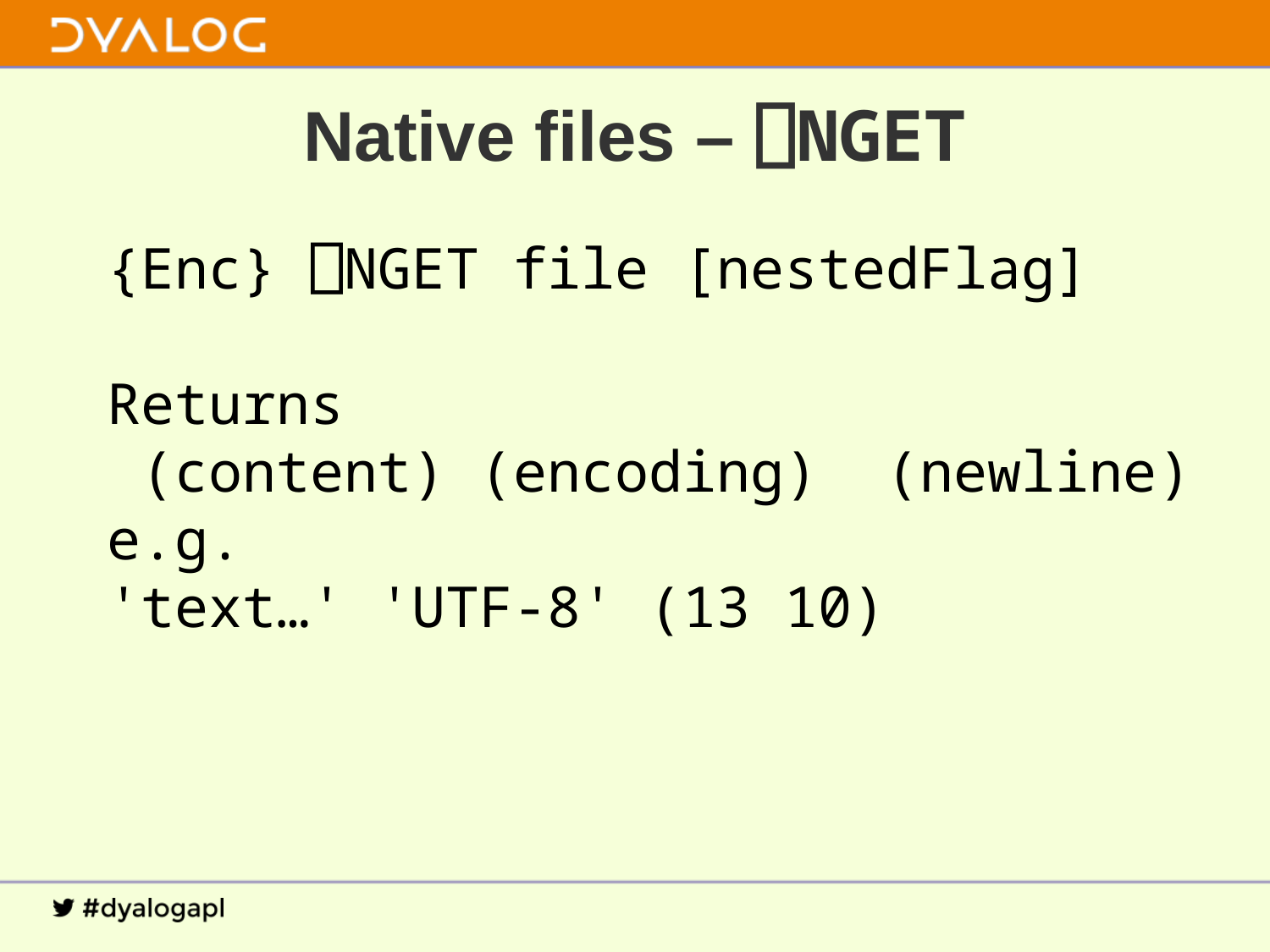

# Native files – ⎕NGET
{Enc} ⎕NGET file [nestedFlag]

Returns
 (content) (encoding)  (newline)
e.g.
'text…' 'UTF-8' (13 10)